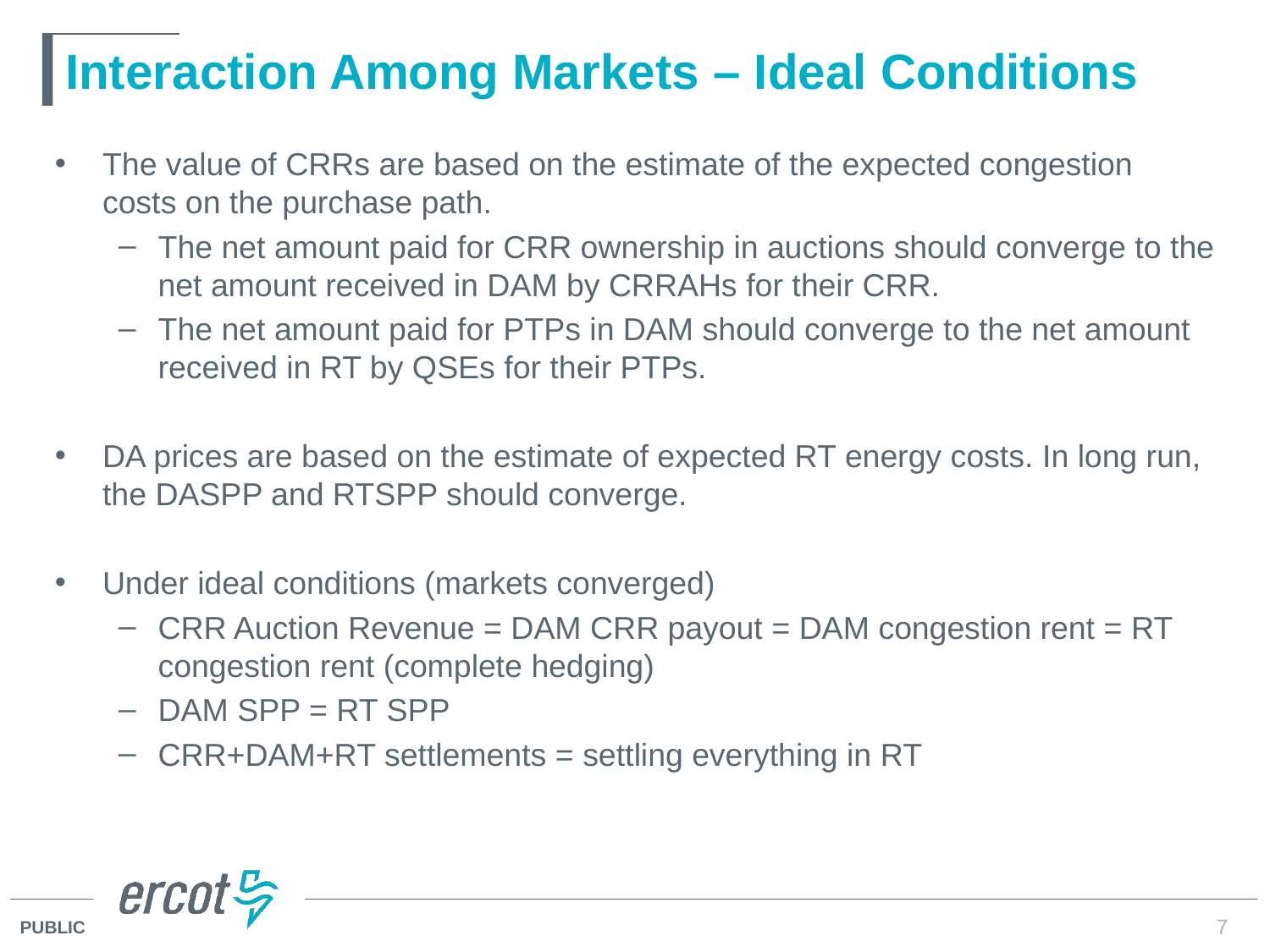

# Interaction Among Markets – Ideal Conditions
The value of CRRs are based on the estimate of the expected congestion costs on the purchase path.
The net amount paid for CRR ownership in auctions should converge to the net amount received in DAM by CRRAHs for their CRR.
The net amount paid for PTPs in DAM should converge to the net amount received in RT by QSEs for their PTPs.

DA prices are based on the estimate of expected RT energy costs. In long run, the DASPP and RTSPP should converge.

Under ideal conditions (markets converged)
CRR Auction Revenue = DAM CRR payout = DAM congestion rent = RT congestion rent (complete hedging)
DAM SPP = RT SPP
CRR+DAM+RT settlements = settling everything in RT
7